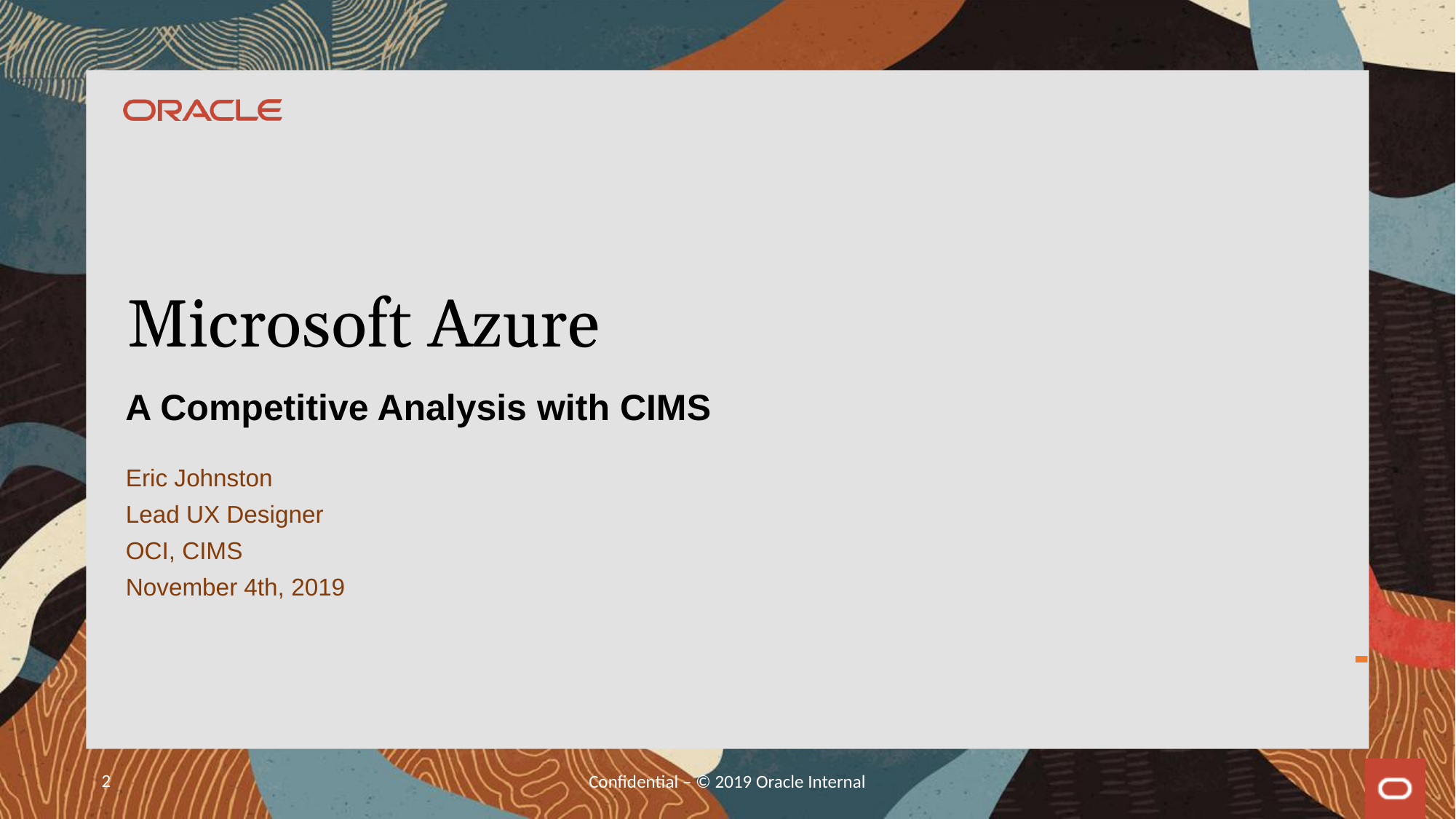

# Microsoft Azure
A Competitive Analysis with CIMS
Eric Johnston
Lead UX Designer
OCI, CIMS
November 4th, 2019
2
Confidential – © 2019 Oracle Internal